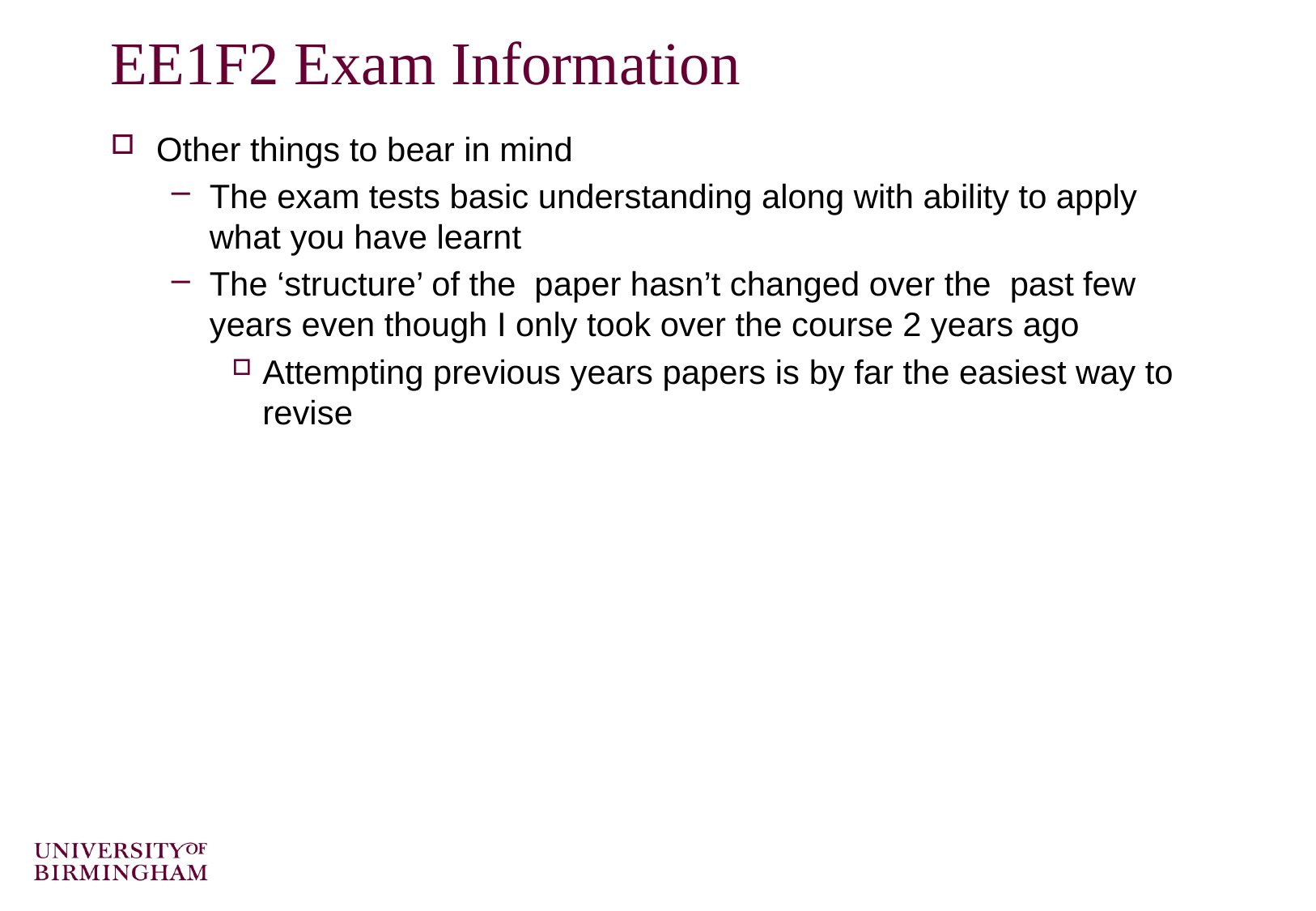

# EE1F2 Exam Information
Other things to bear in mind
The exam tests basic understanding along with ability to apply what you have learnt
The ‘structure’ of the  paper hasn’t changed over the  past few years even though I only took over the course 2 years ago
Attempting previous years papers is by far the easiest way to revise